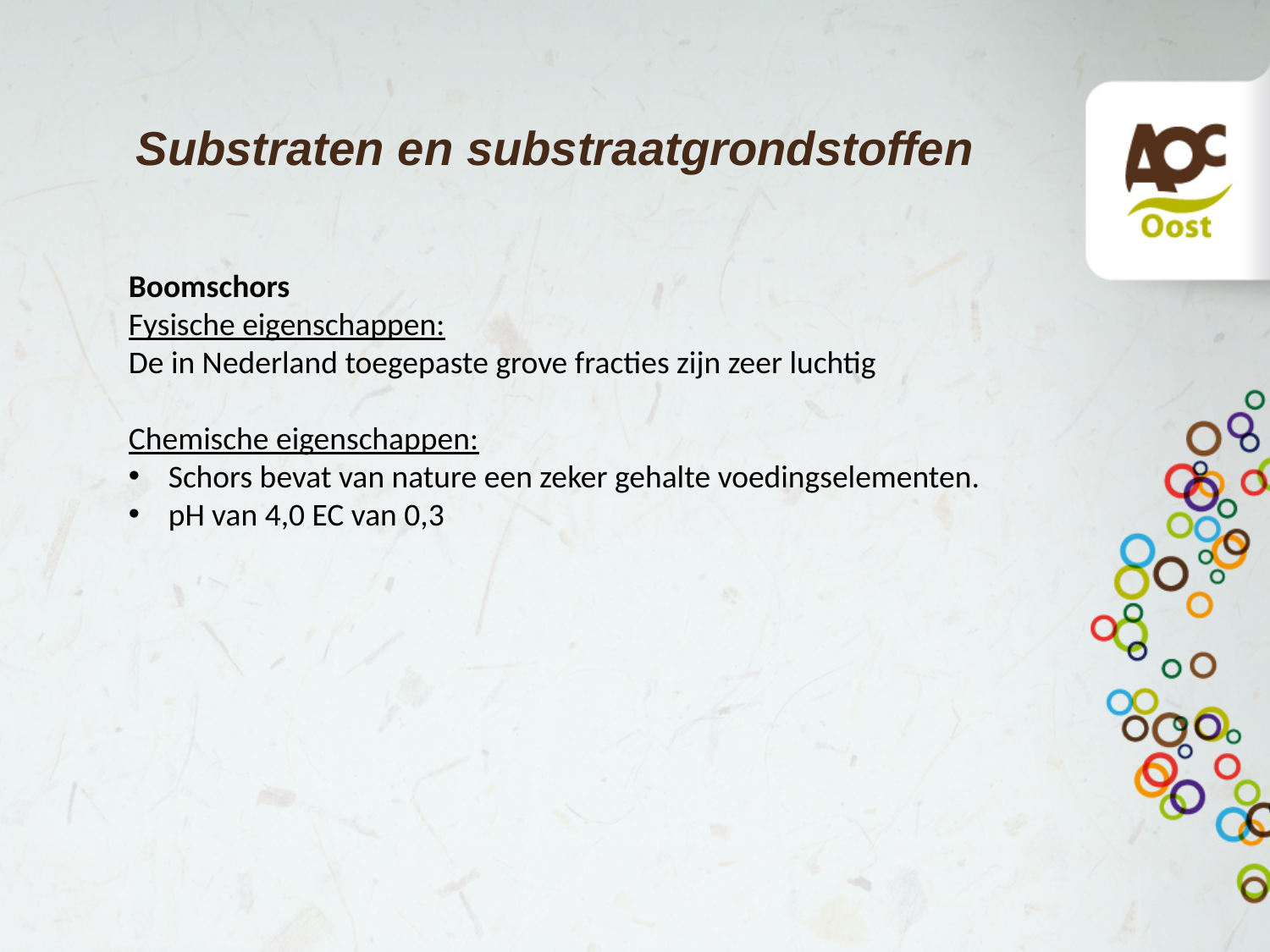

# Substraten en substraatgrondstoffen

Boomschors
Fysische eigenschappen:
De in Nederland toegepaste grove fracties zijn zeer luchtig

Chemische eigenschappen:
Schors bevat van nature een zeker gehalte voedingselementen.
pH van 4,0 EC van 0,3